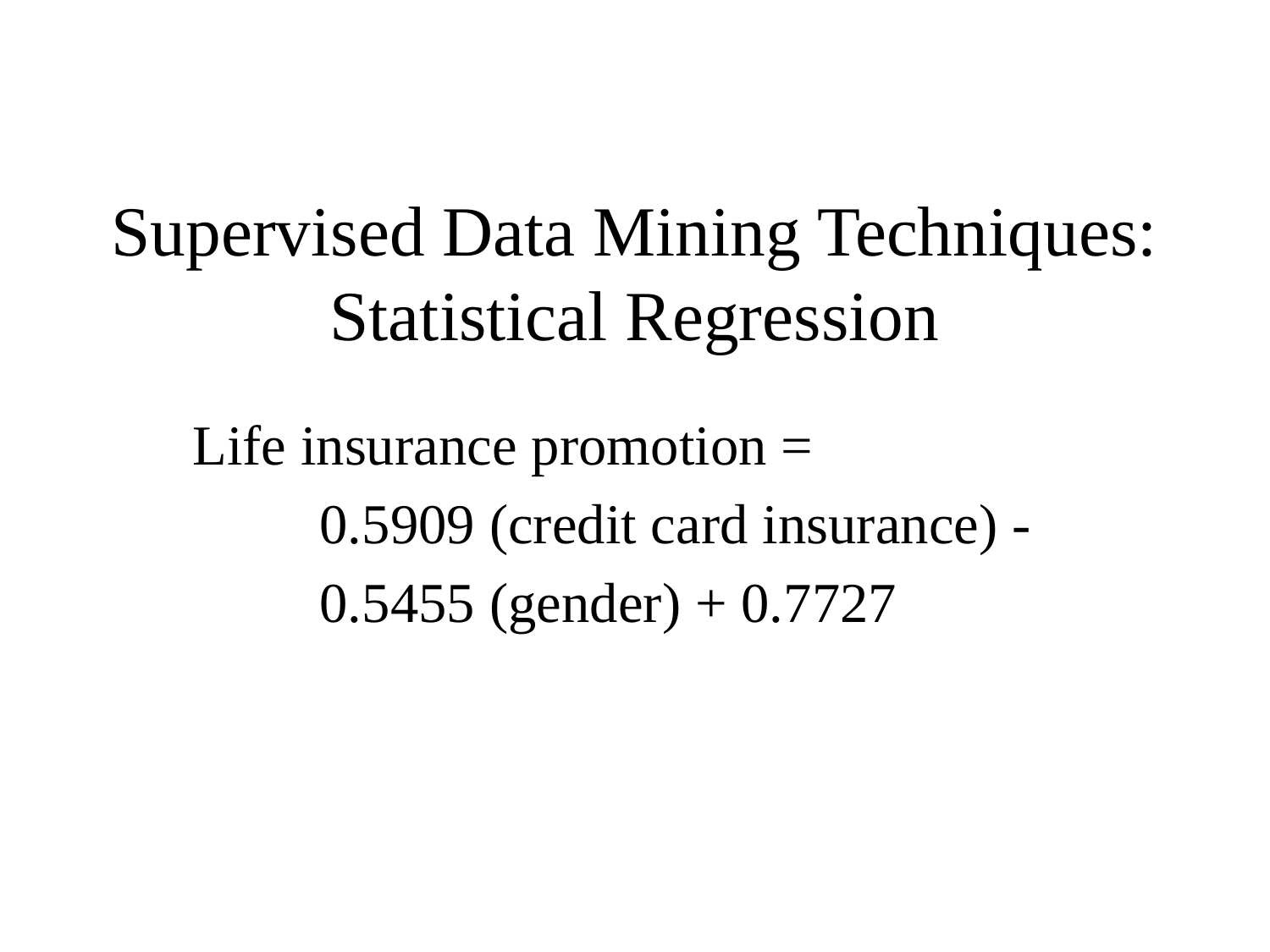

# Supervised Data Mining Techniques: Statistical Regression
Life insurance promotion =
	0.5909 (credit card insurance) -
	0.5455 (gender) + 0.7727